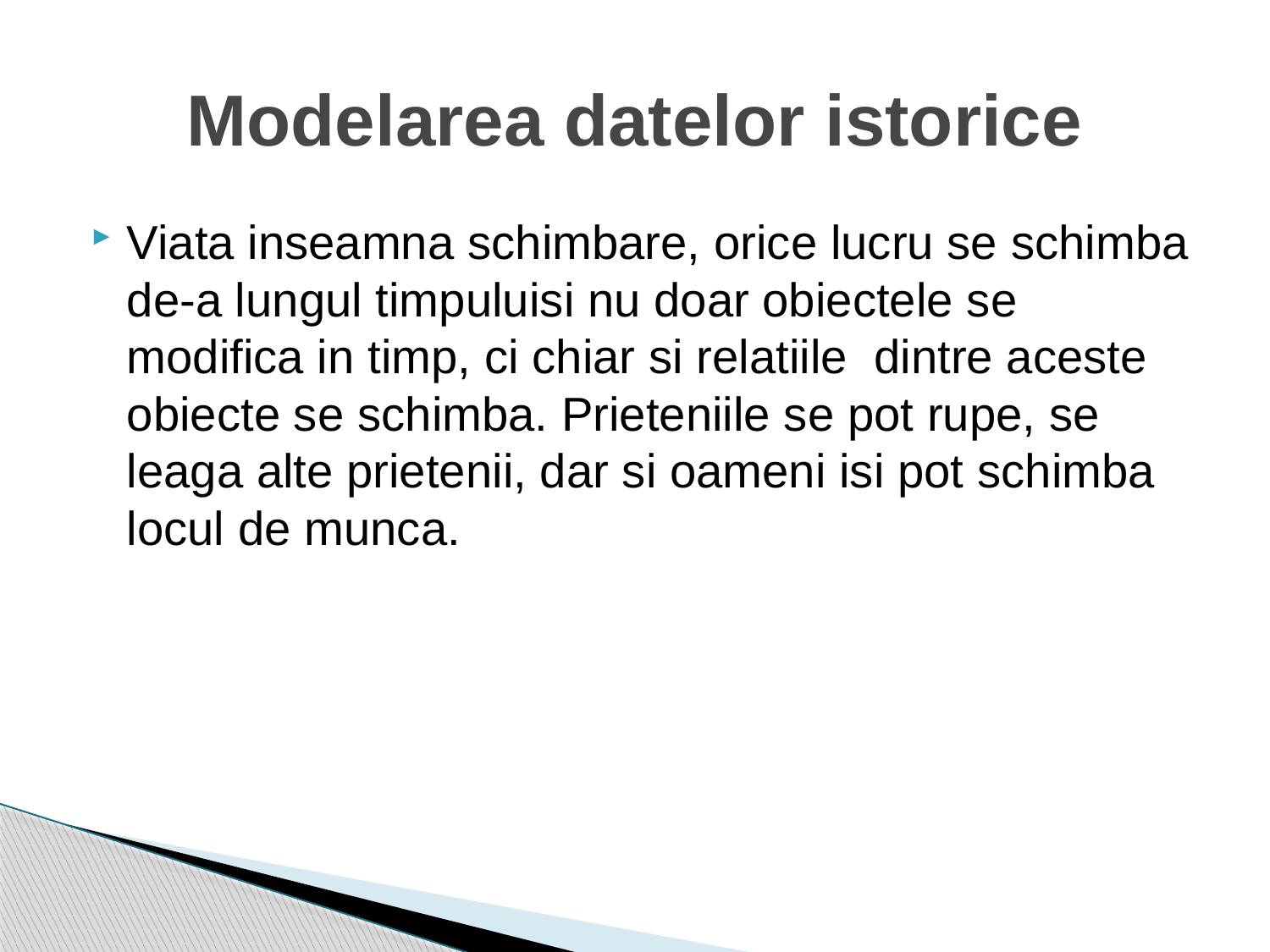

# Modelarea datelor istorice
Viata inseamna schimbare, orice lucru se schimba de-a lungul timpuluisi nu doar obiectele se modifica in timp, ci chiar si relatiile  dintre aceste obiecte se schimba. Prieteniile se pot rupe, se leaga alte prietenii, dar si oameni isi pot schimba locul de munca.